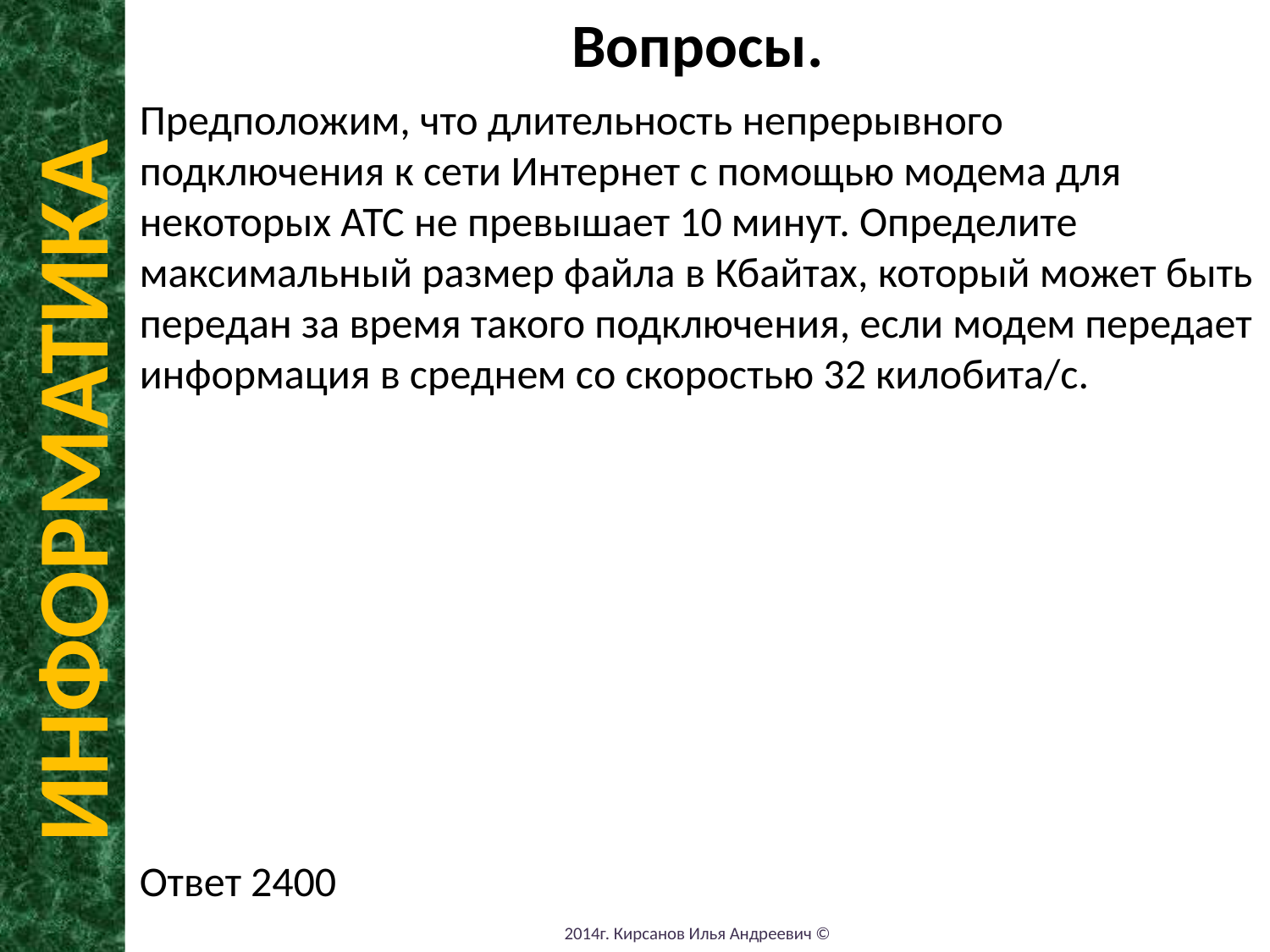

Вопросы.

Предположим, что длительность непрерывного подключения к сети Интернет с помощью модема для некоторых АТС не превышает 10 минут. Определите максимальный размер файла в Кбайтах, который может быть передан за время такого подключения, если модем передает информация в среднем со скоростью 32 килобита/с.

Ответ 2400

ИНФОРМАТИКА
2014г. Кирсанов Илья Андреевич ©